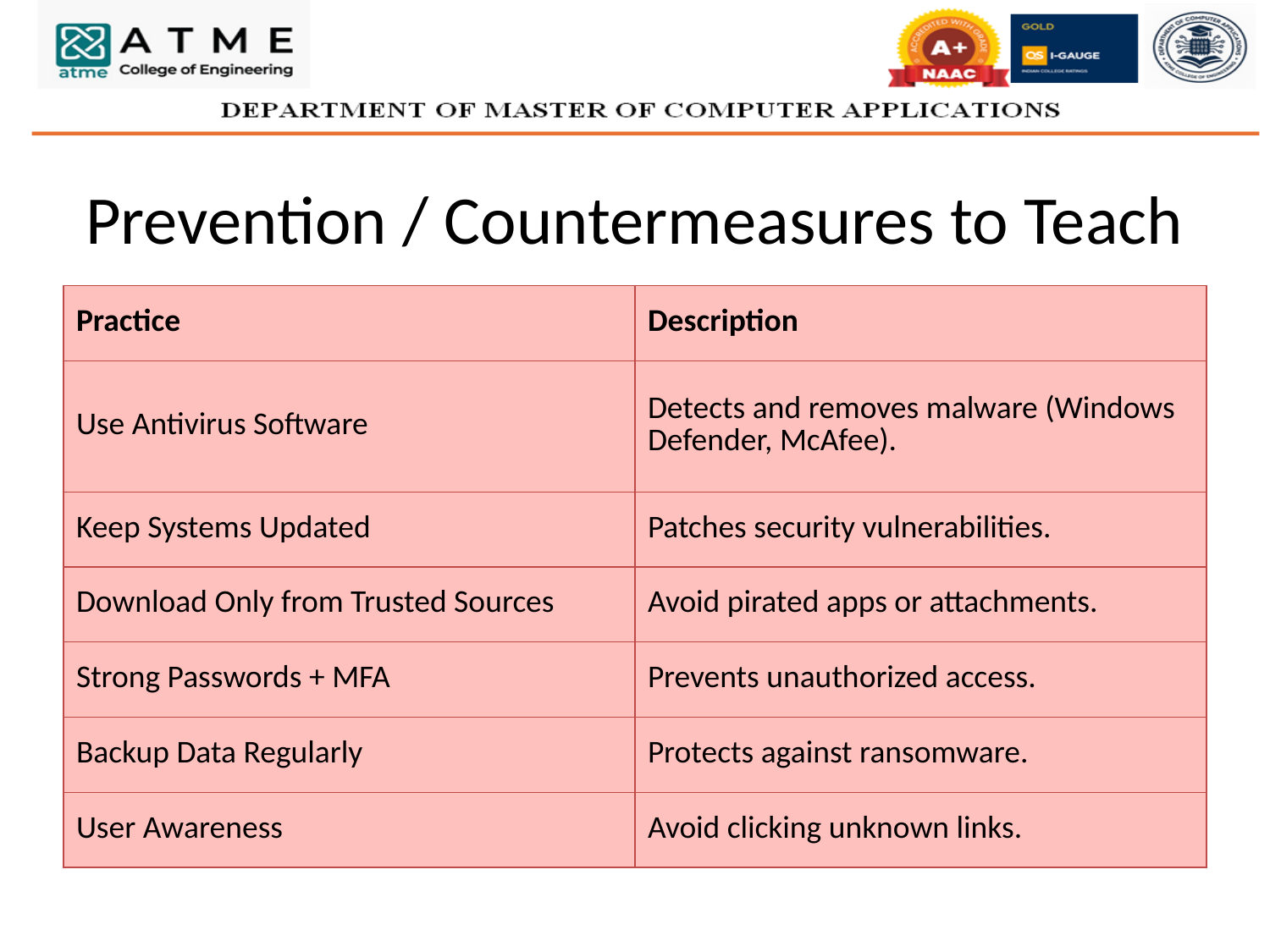

# Prevention / Countermeasures to Teach
| Practice | Description |
| --- | --- |
| Use Antivirus Software | Detects and removes malware (Windows Defender, McAfee). |
| Keep Systems Updated | Patches security vulnerabilities. |
| Download Only from Trusted Sources | Avoid pirated apps or attachments. |
| Strong Passwords + MFA | Prevents unauthorized access. |
| Backup Data Regularly | Protects against ransomware. |
| User Awareness | Avoid clicking unknown links. |